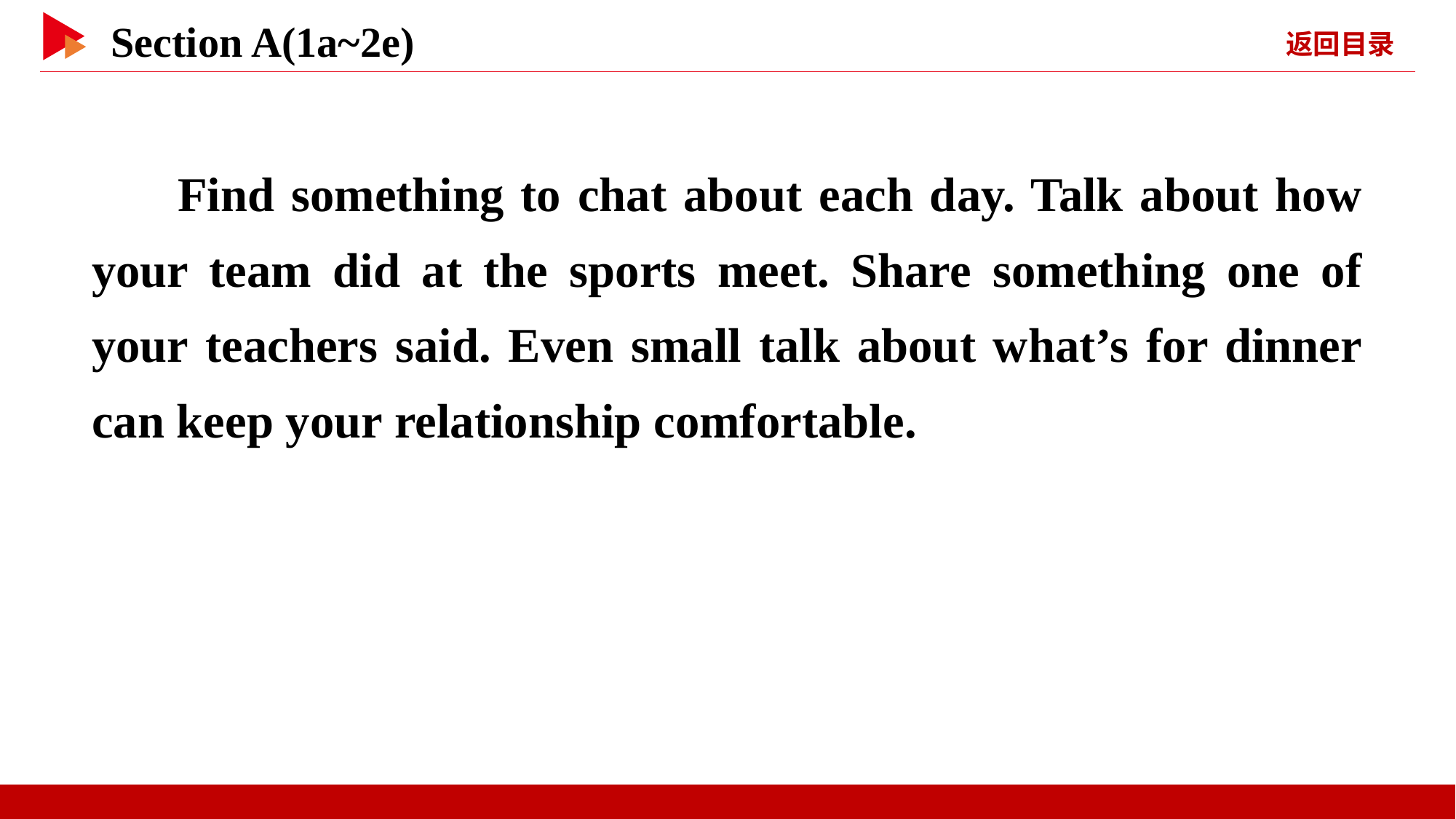

Find something to chat about each day. Talk about how your team did at the sports meet. Share something one of your teachers said. Even small talk about what’s for dinner can keep your relationship comfortable.